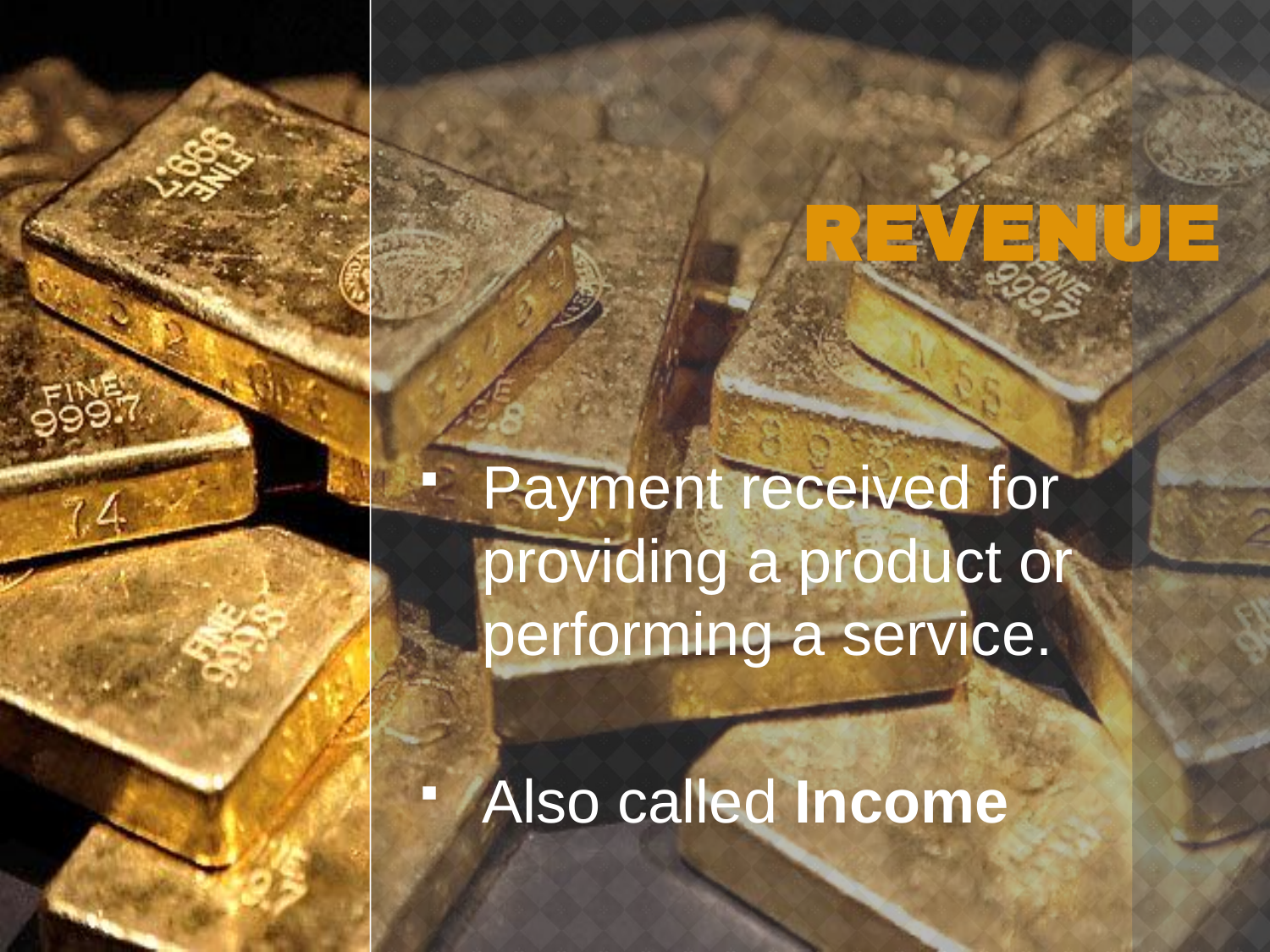

# Revenue

Payment received for providing a product or performing a service.

Also called Income